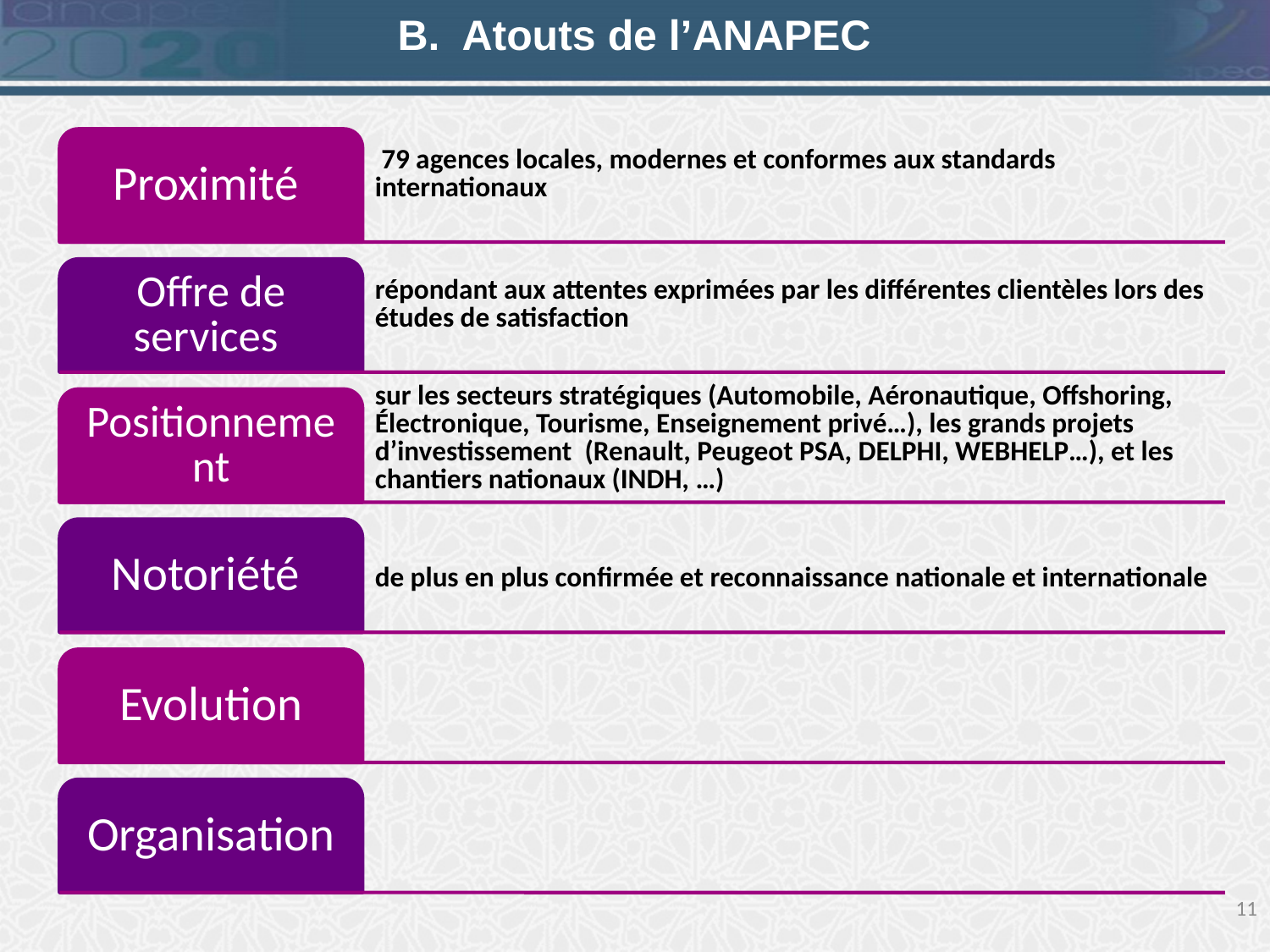

B.  Atouts de l’ANAPEC
Proximité
 79 agences locales, modernes et conformes aux standards internationaux
Offre de services
répondant aux attentes exprimées par les différentes clientèles lors des études de satisfaction
Positionnement
sur les secteurs stratégiques (Automobile, Aéronautique, Offshoring, Électronique, Tourisme, Enseignement privé…), les grands projets d’investissement  (Renault, Peugeot PSA, DELPHI, WEBHELP…), et les chantiers nationaux (INDH, …)
Notoriété
de plus en plus confirmée et reconnaissance nationale et internationale
Evolution
Organisation
11